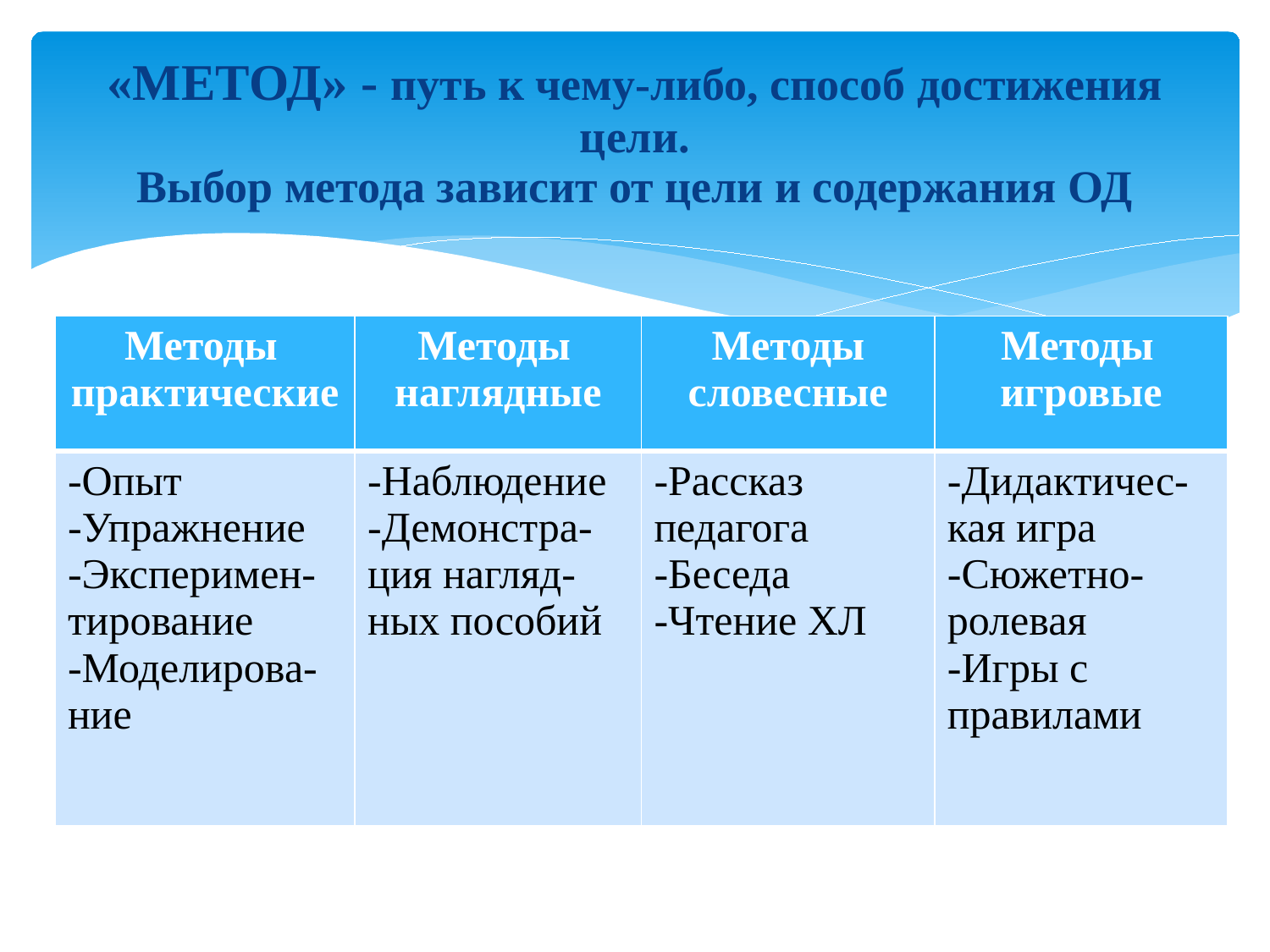

# «МЕТОД» - путь к чему-либо, способ достижения цели. Выбор метода зависит от цели и содержания ОД
| Методы практические | Методы наглядные | Методы словесные | Методы игровые |
| --- | --- | --- | --- |
| -Опыт -Упражнение -Эксперимен-тирование -Моделирова-ние | -Наблюдение -Демонстра-ция нагляд-ных пособий | -Рассказ педагога -Беседа -Чтение ХЛ | -Дидактичес-кая игра -Сюжетно-ролевая -Игры с правилами |